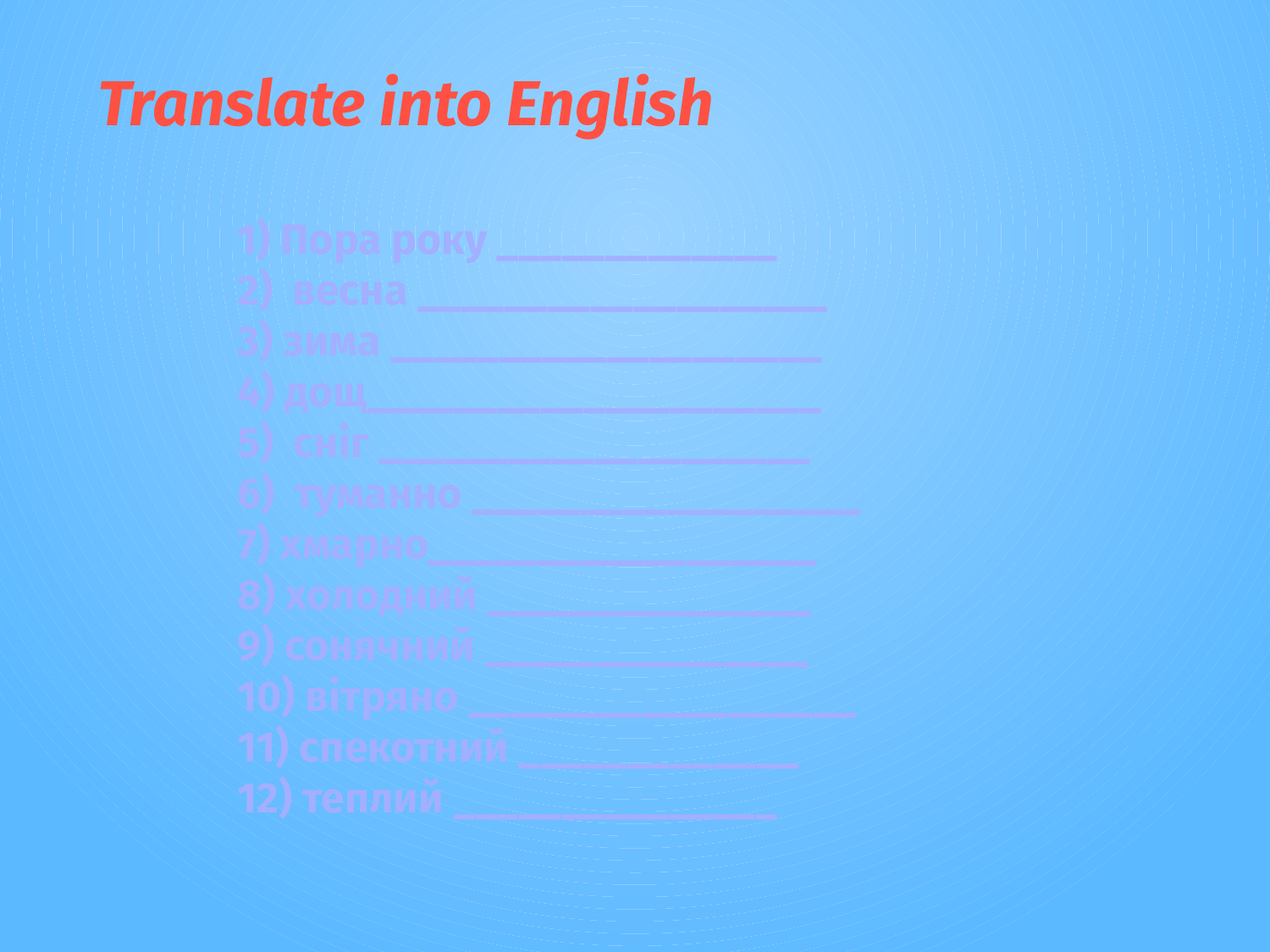

# Translate into English
1) Пора року _____________
2)  весна ___________________
3) зима ____________________
4) дощ_____________________
5)  сніг ____________________
6)  туманно __________________
7) хмарно__________________
8) холодний _______________
9) сонячний _______________
10) вітряно __________________
11) спекотний _____________
12) теплий _______________